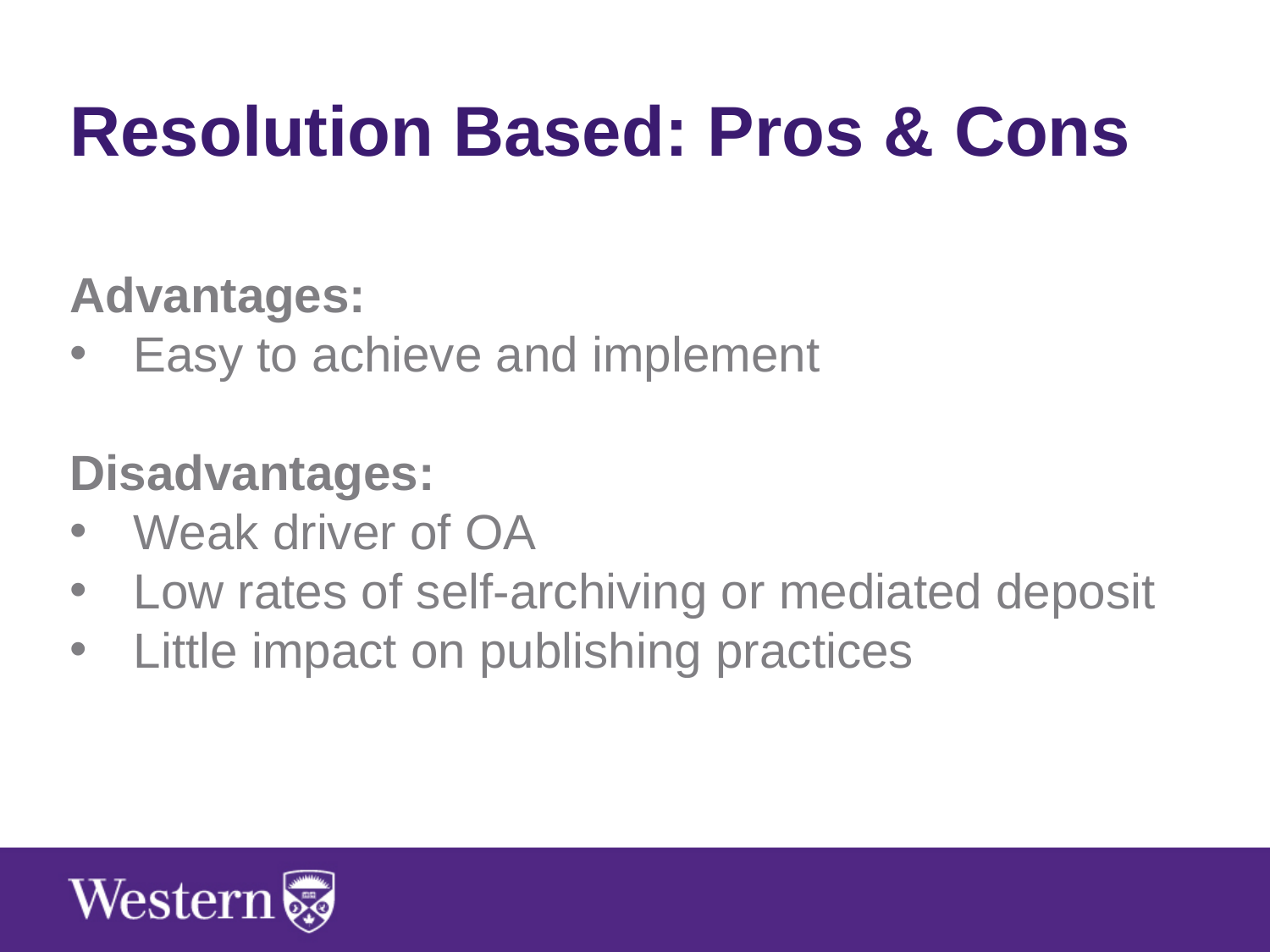

Resolution Based: Pros & Cons

Advantages:
Easy to achieve and implement

Disadvantages:
Weak driver of OA
Low rates of self-archiving or mediated deposit
Little impact on publishing practices